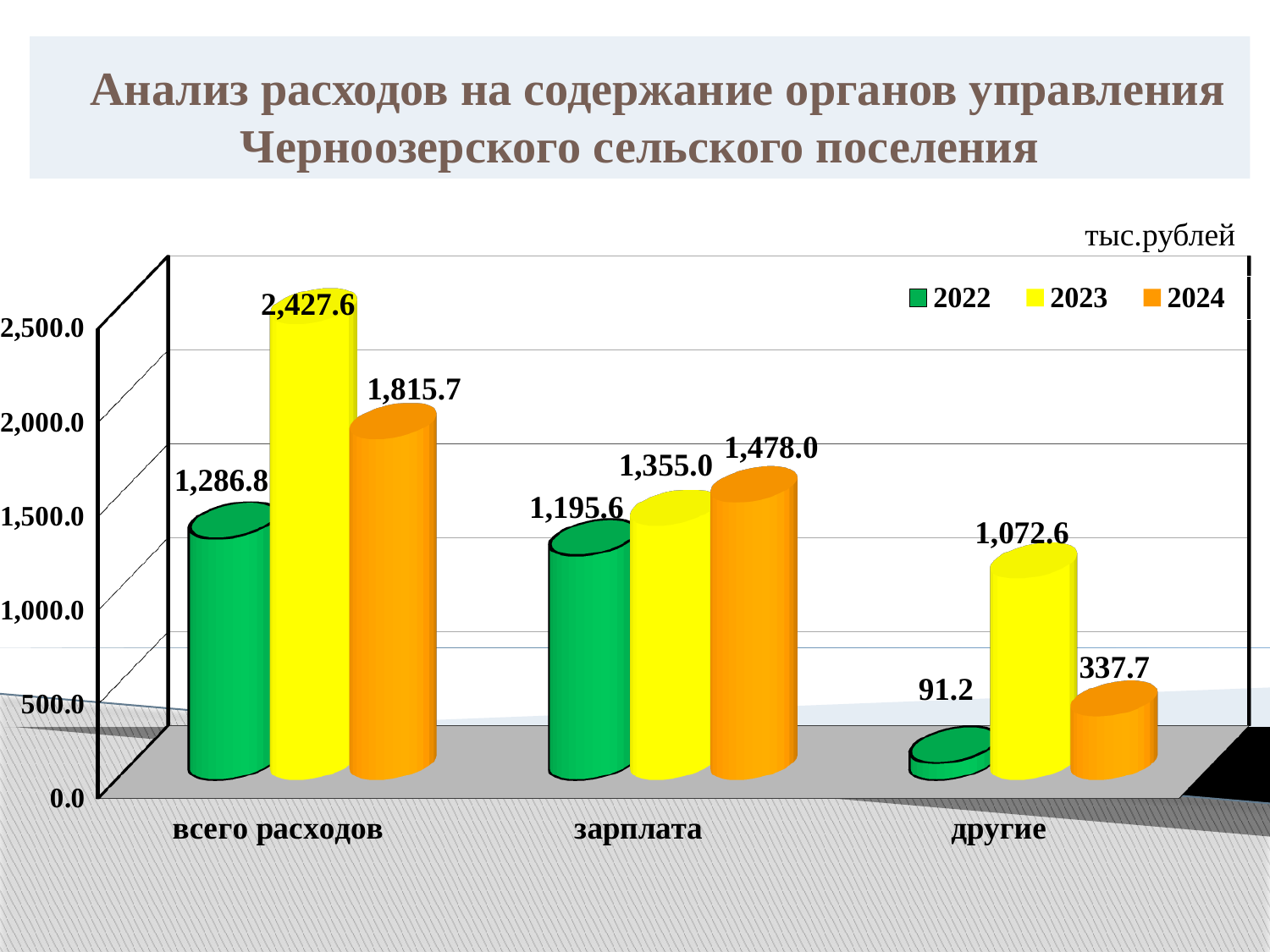

# Анализ расходов на содержание органов управления Черноозерского сельского поселения
тыс.рублей

[unsupported chart]